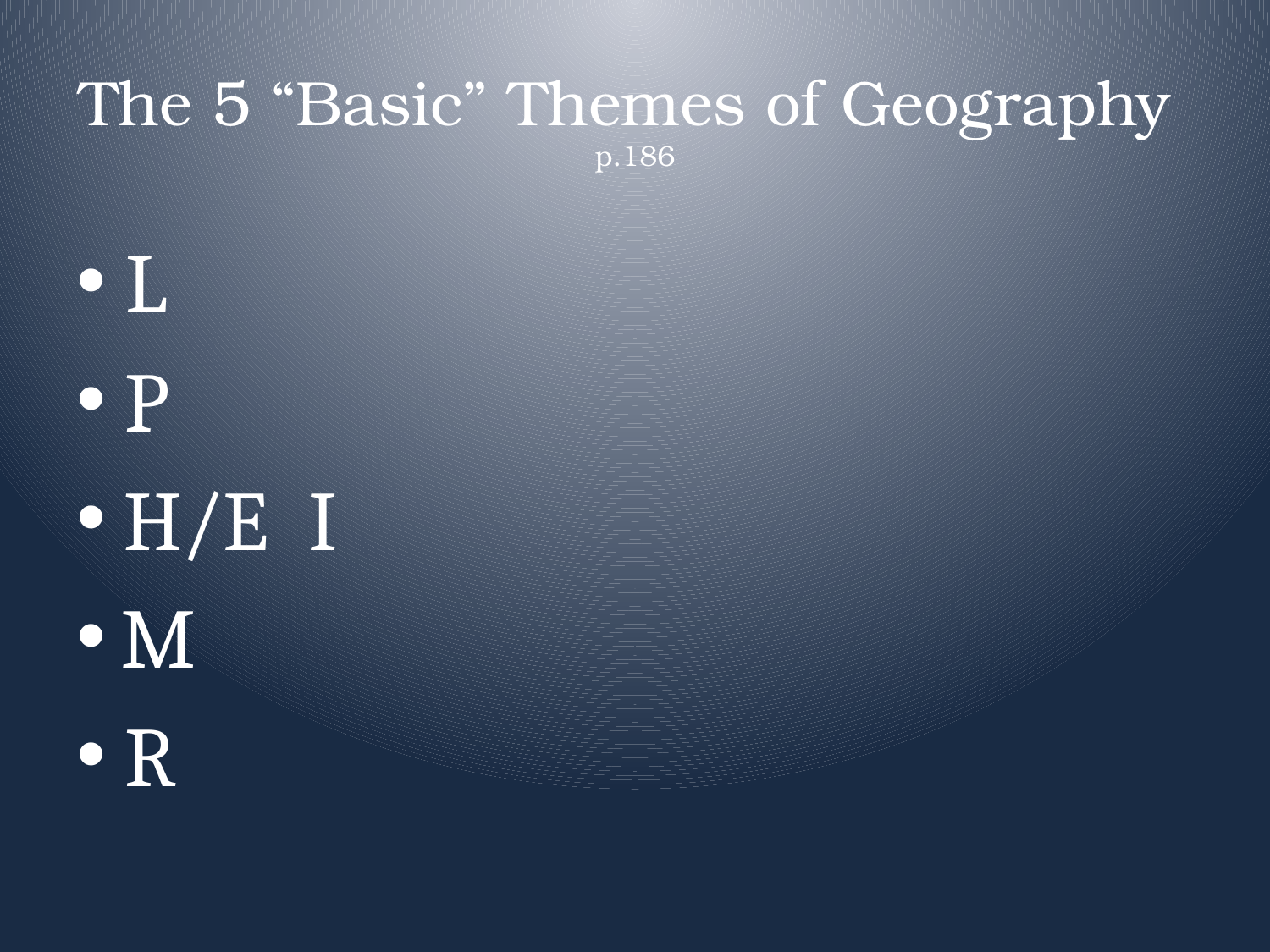

# The 5 “Basic” Themes of Geography  p.186
L
P
H/E  I
M
R